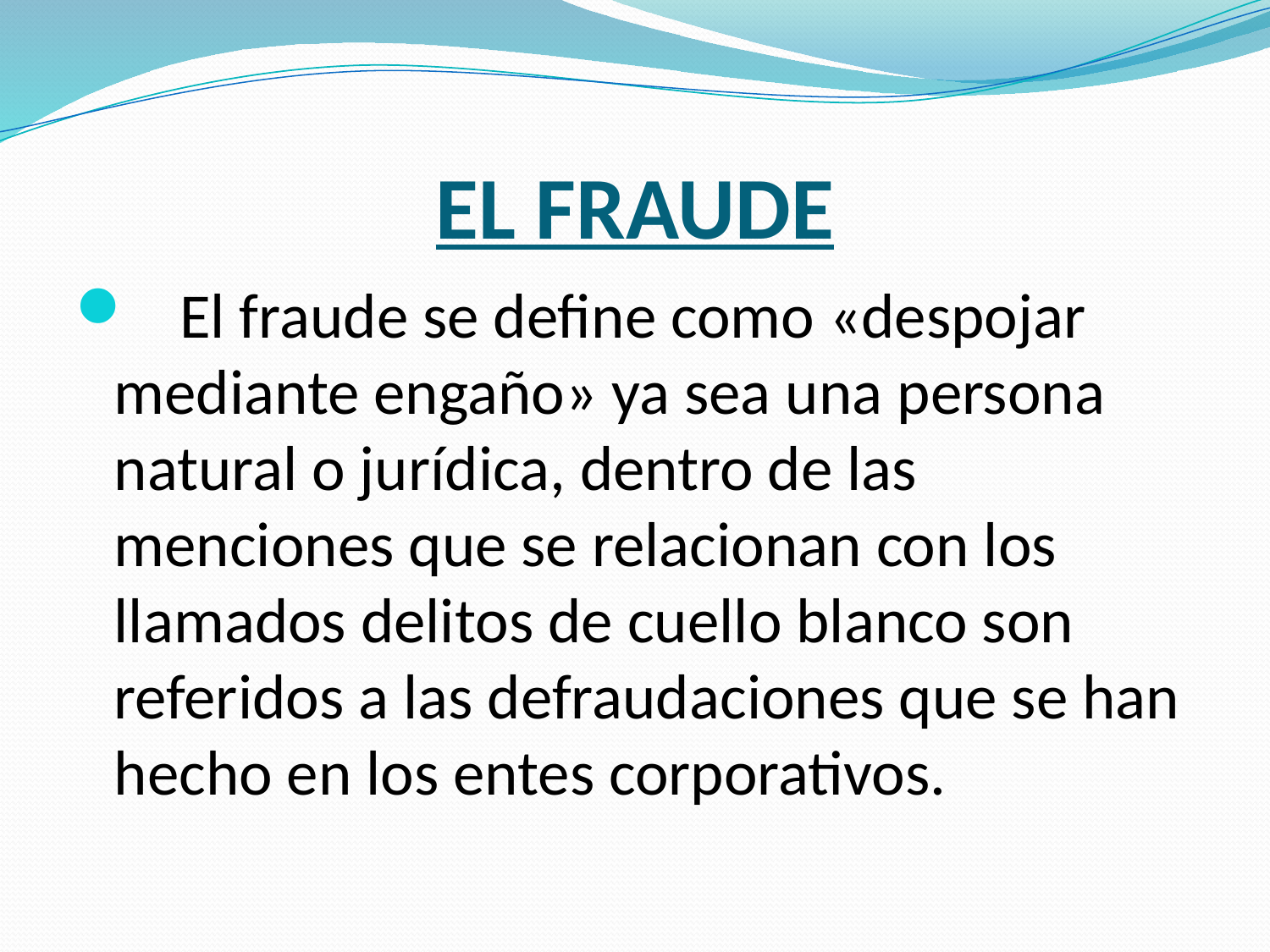

# EL FRAUDE
   El fraude se define como «despojar mediante engaño» ya sea una persona natural o jurídica, dentro de las menciones que se relacionan con los llamados delitos de cuello blanco son referidos a las defraudaciones que se han hecho en los entes corporativos.